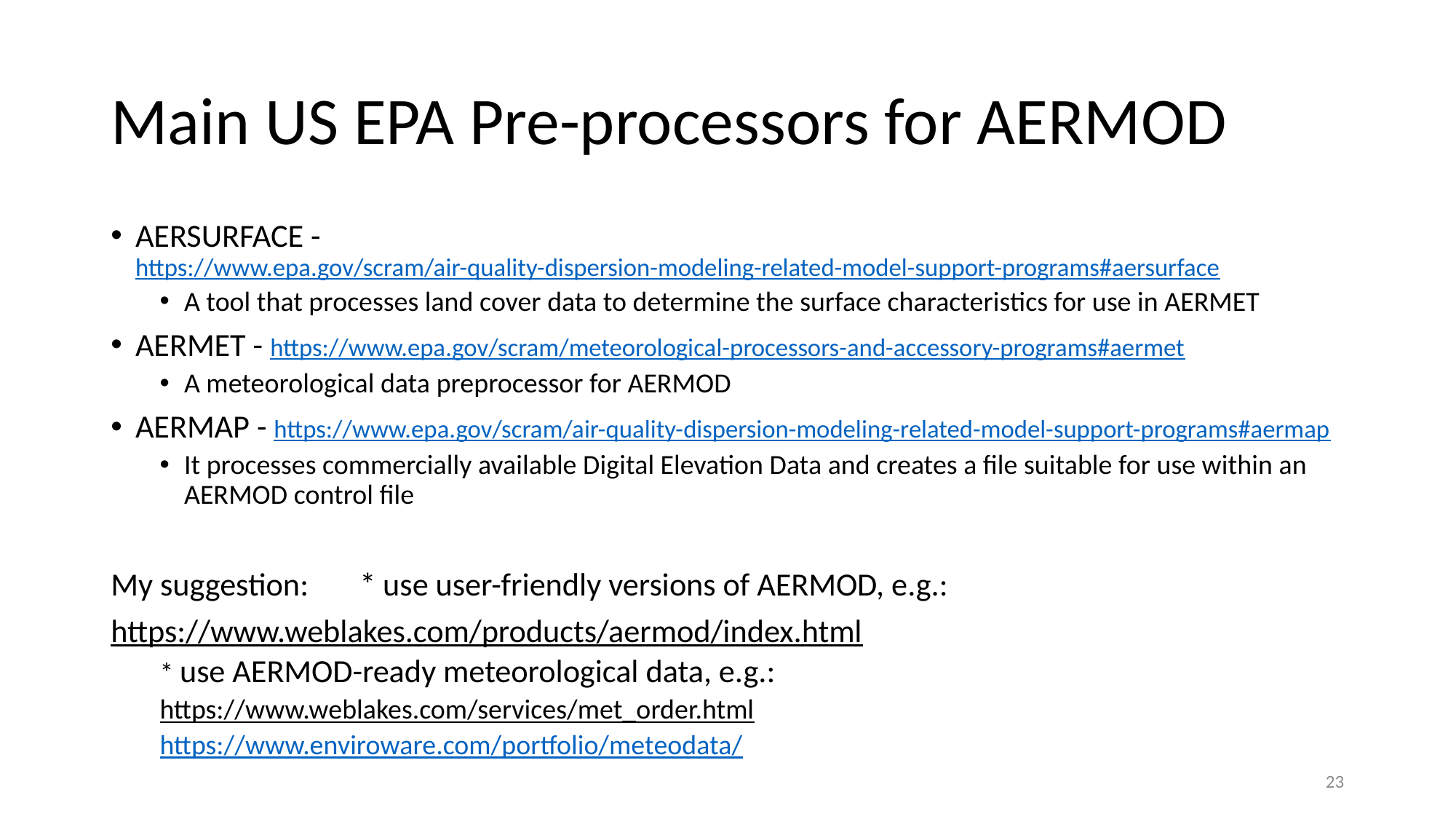

# Main US EPA Pre-processors for AERMOD

AERSURFACE - https://www.epa.gov/scram/air-quality-dispersion-modeling-related-model-support-programs#aersurface
A tool that processes land cover data to determine the surface characteristics for use in AERMET
AERMET - https://www.epa.gov/scram/meteorological-processors-and-accessory-programs#aermet
A meteorological data preprocessor for AERMOD
AERMAP - https://www.epa.gov/scram/air-quality-dispersion-modeling-related-model-support-programs#aermap
It processes commercially available Digital Elevation Data and creates a file suitable for use within an AERMOD control file

My suggestion: 	* use user-friendly versions of AERMOD, e.g.:
https://www.weblakes.com/products/aermod/index.html
		* use AERMOD-ready meteorological data, e.g.:
https://www.weblakes.com/services/met_order.html
https://www.enviroware.com/portfolio/meteodata/
23